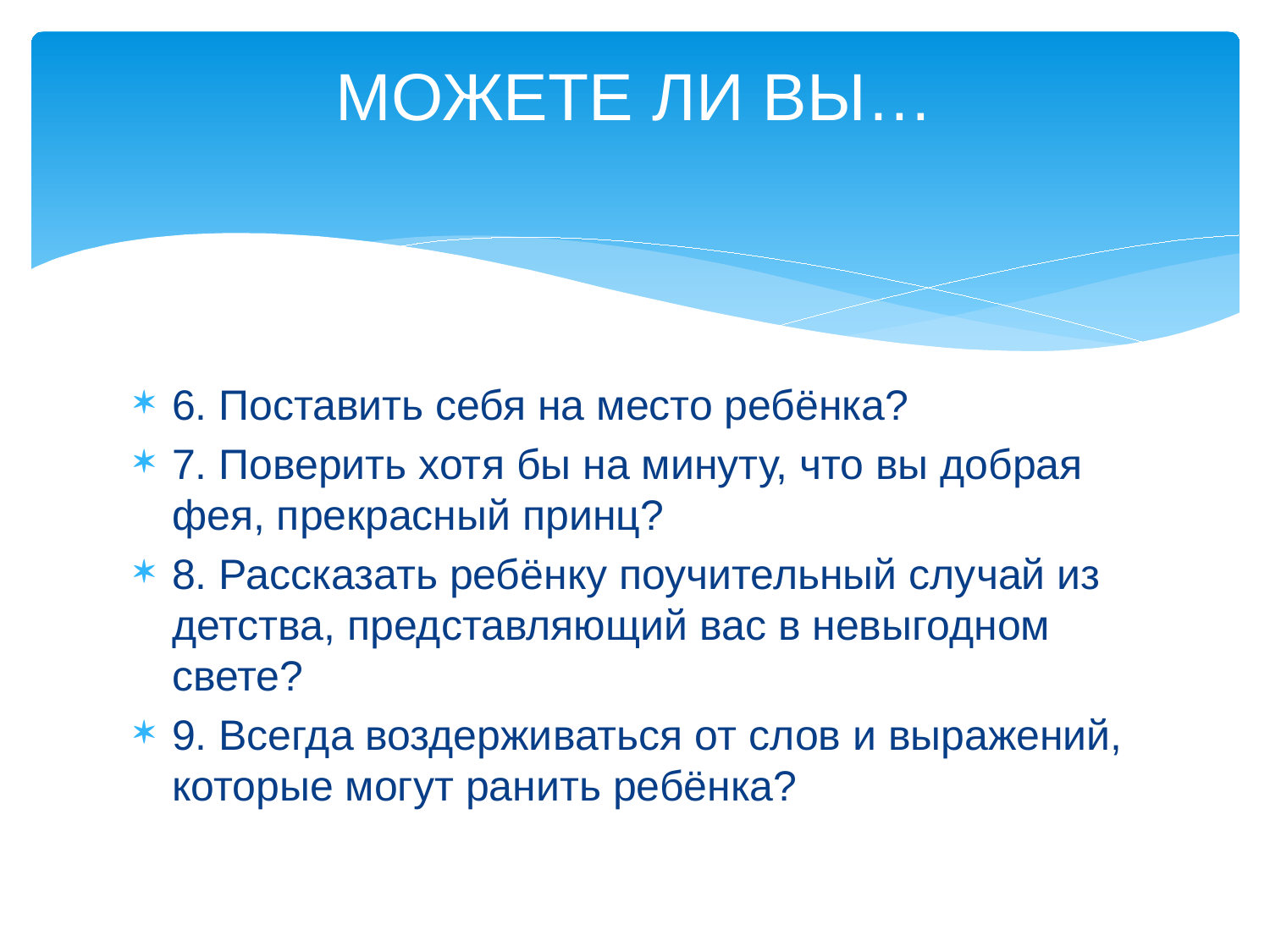

# МОЖЕТЕ ЛИ ВЫ…
6. Поставить себя на место ребёнка?
7. Поверить хотя бы на минуту, что вы добрая фея, прекрасный принц?
8. Рассказать ребёнку поучительный случай из детства, представляющий вас в невыгодном свете?
9. Всегда воздерживаться от слов и выражений, которые могут ранить ребёнка?